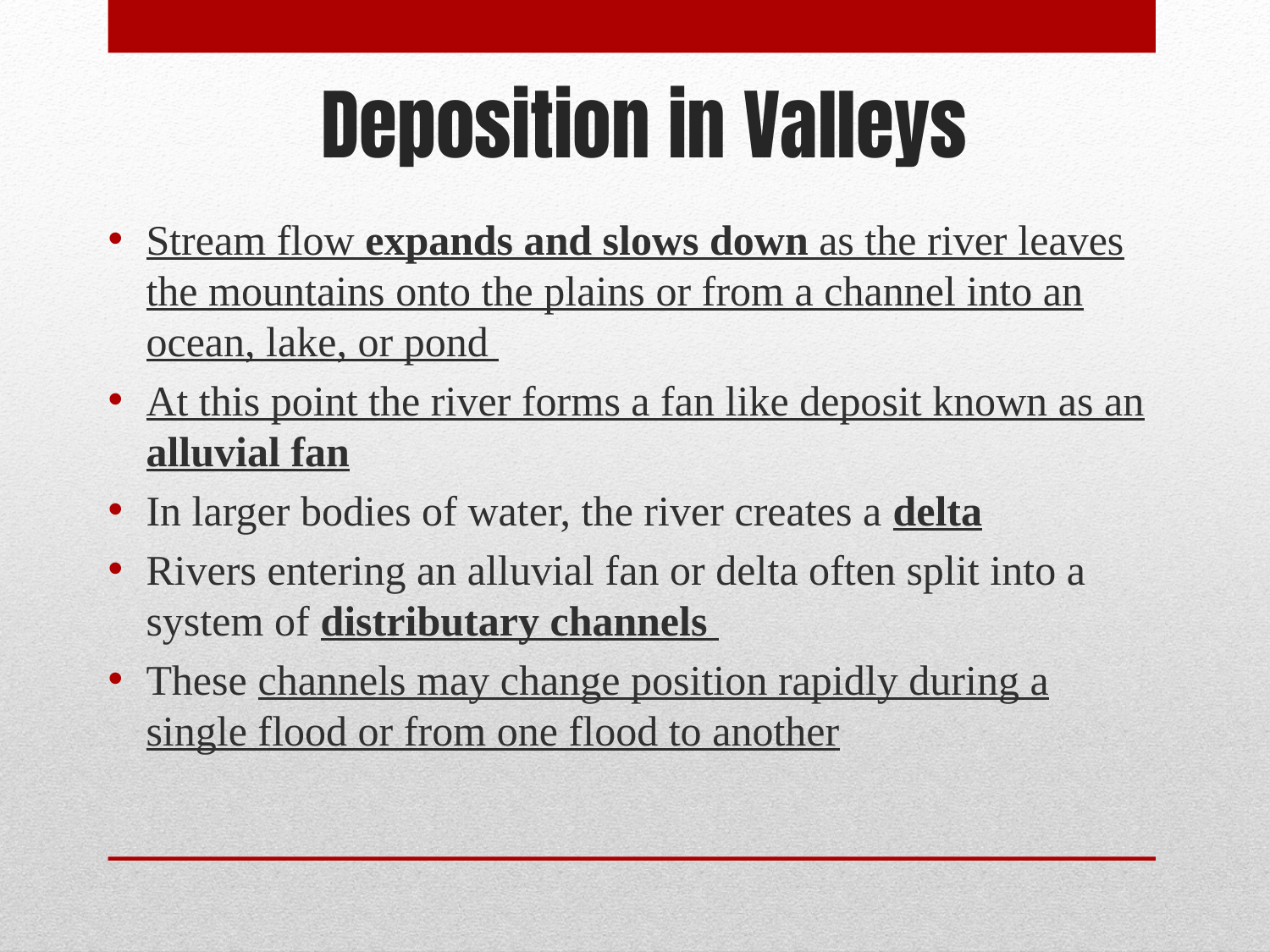

# Deposition in Valleys
Stream flow expands and slows down as the river leaves the mountains onto the plains or from a channel into an ocean, lake, or pond
At this point the river forms a fan like deposit known as an alluvial fan
In larger bodies of water, the river creates a delta
Rivers entering an alluvial fan or delta often split into a system of distributary channels
These channels may change position rapidly during a single flood or from one flood to another